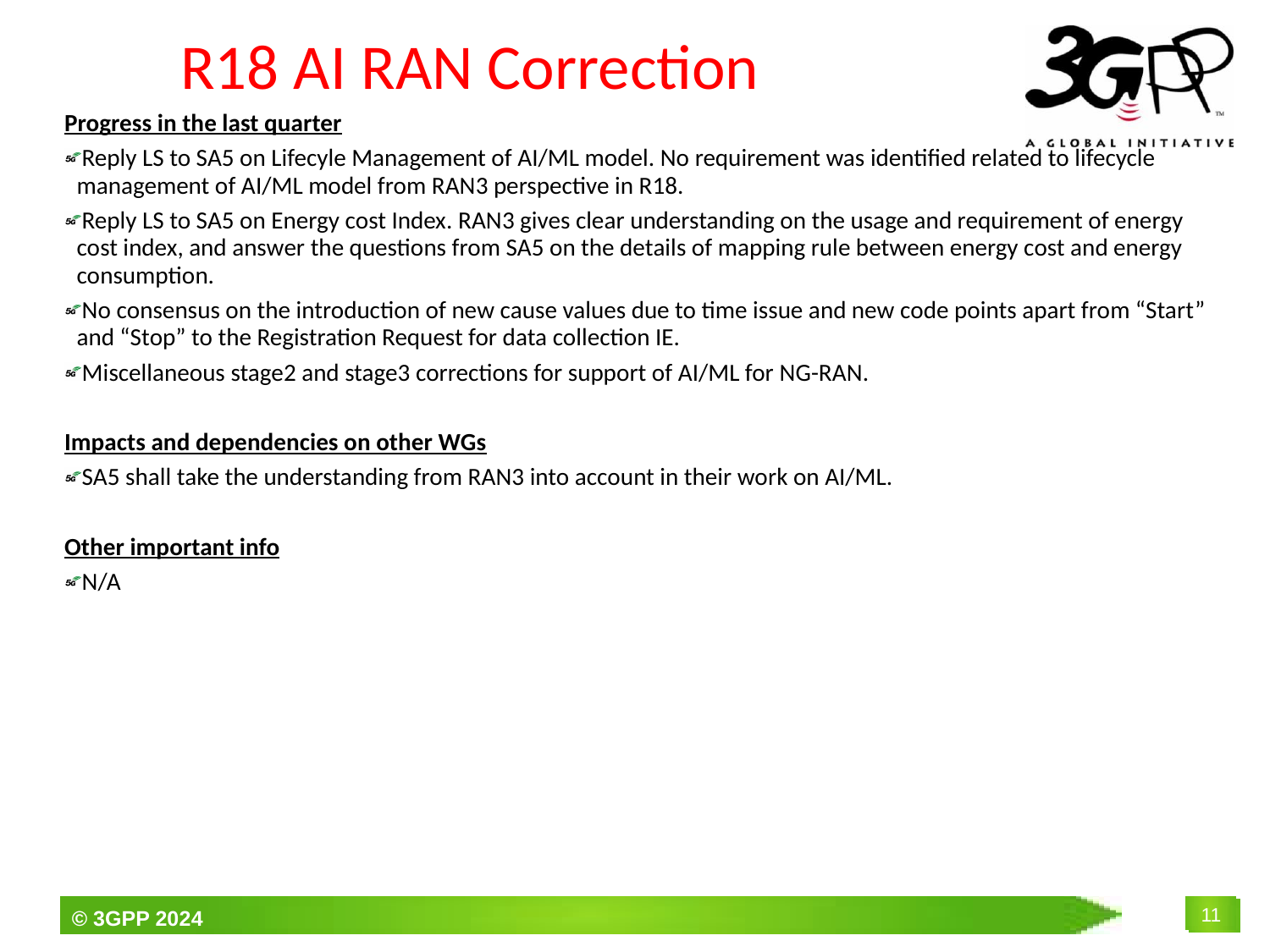

# R18 AI RAN Correction

Progress in the last quarter
Reply LS to SA5 on Lifecyle Management of AI/ML model. No requirement was identified related to lifecycle management of AI/ML model from RAN3 perspective in R18.
Reply LS to SA5 on Energy cost Index. RAN3 gives clear understanding on the usage and requirement of energy cost index, and answer the questions from SA5 on the details of mapping rule between energy cost and energy consumption.
No consensus on the introduction of new cause values due to time issue and new code points apart from “Start” and “Stop” to the Registration Request for data collection IE.
Miscellaneous stage2 and stage3 corrections for support of AI/ML for NG-RAN.

Impacts and dependencies on other WGs
SA5 shall take the understanding from RAN3 into account in their work on AI/ML.

Other important info
N/A

11